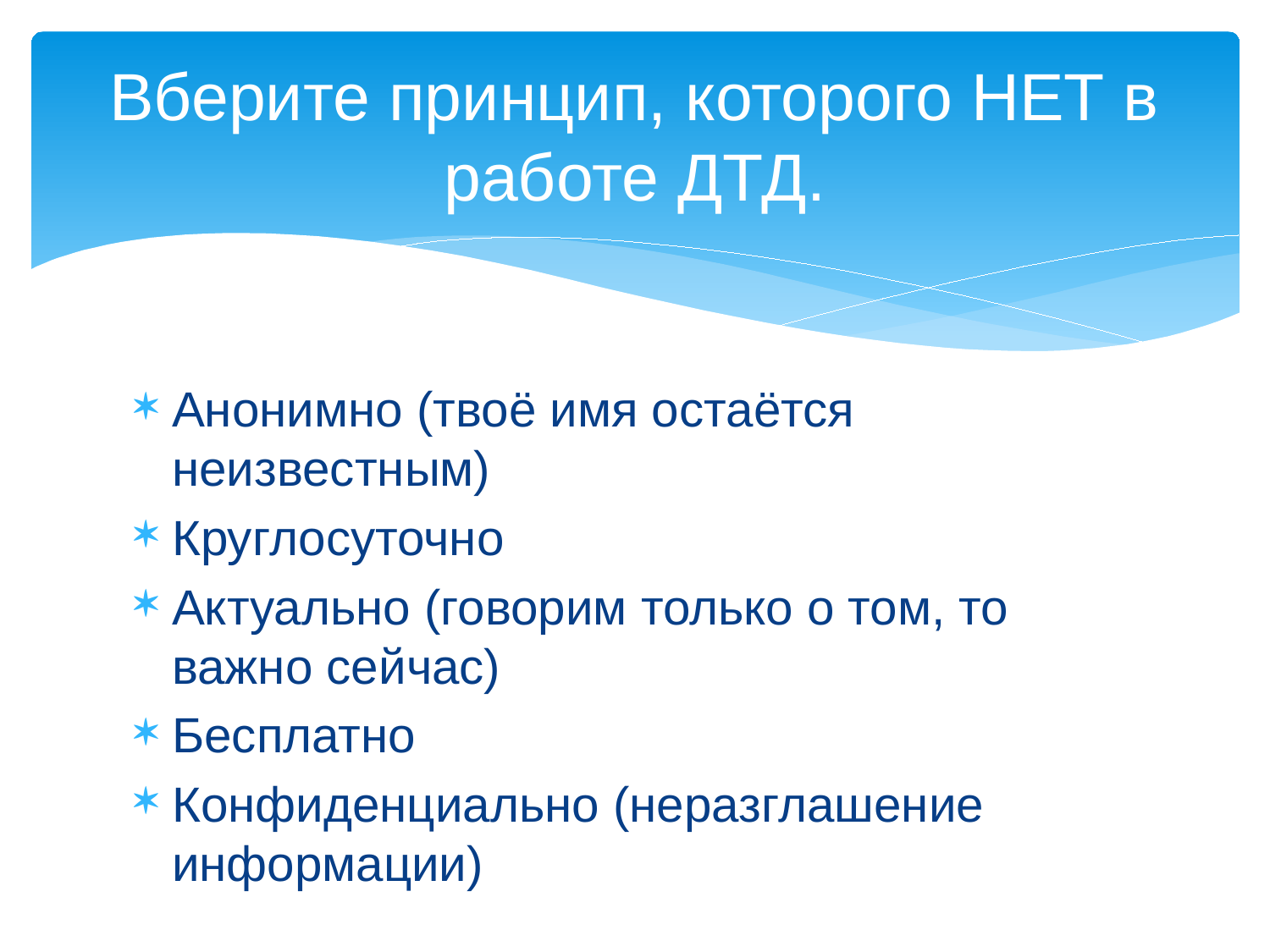

# Вберите принцип, которого НЕТ в работе ДТД.
Анонимно (твоё имя остаётся неизвестным)
Круглосуточно
Актуально (говорим только о том, то важно сейчас)
Бесплатно
Конфиденциально (неразглашение информации)